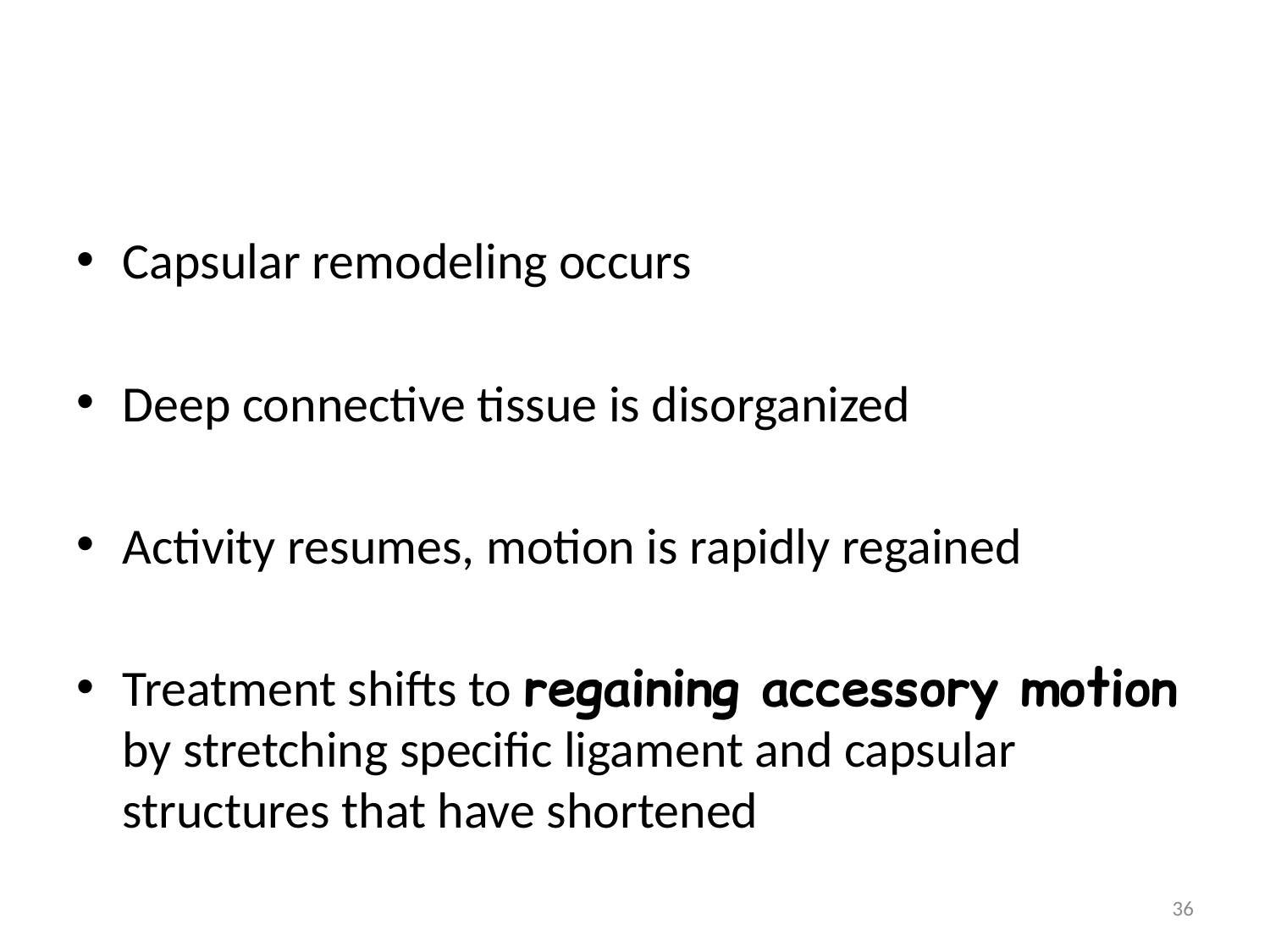

#
Capsular remodeling occurs

Deep connective tissue is disorganized

Activity resumes, motion is rapidly regained

Treatment shifts to regaining accessory motion by stretching specific ligament and capsular structures that have shortened
36